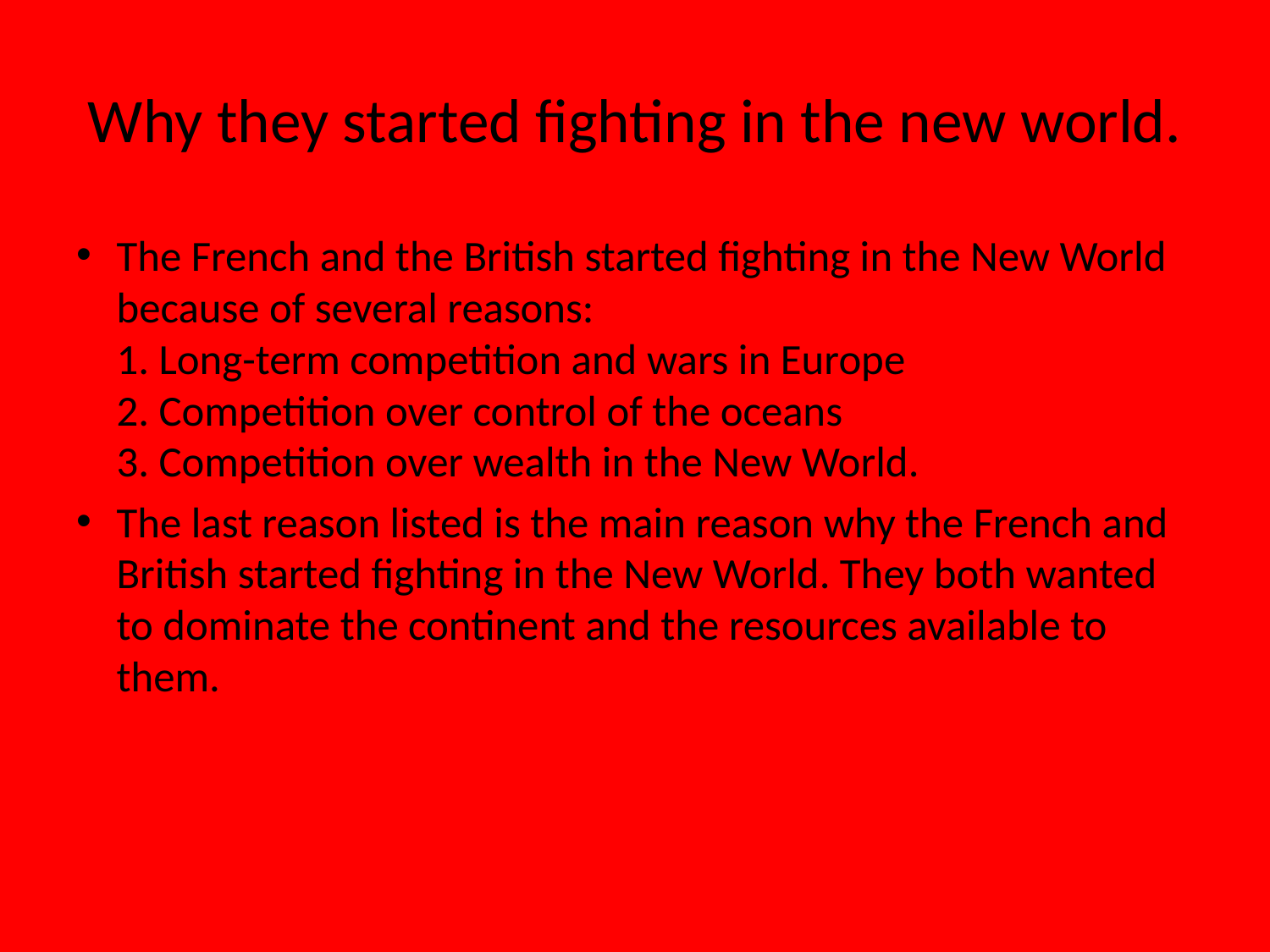

# Why they started fighting in the new world.
The French and the British started fighting in the New World because of several reasons:
1. Long-term competition and wars in Europe
2. Competition over control of the oceans
3. Competition over wealth in the New World.
The last reason listed is the main reason why the French and British started fighting in the New World. They both wanted to dominate the continent and the resources available to them.